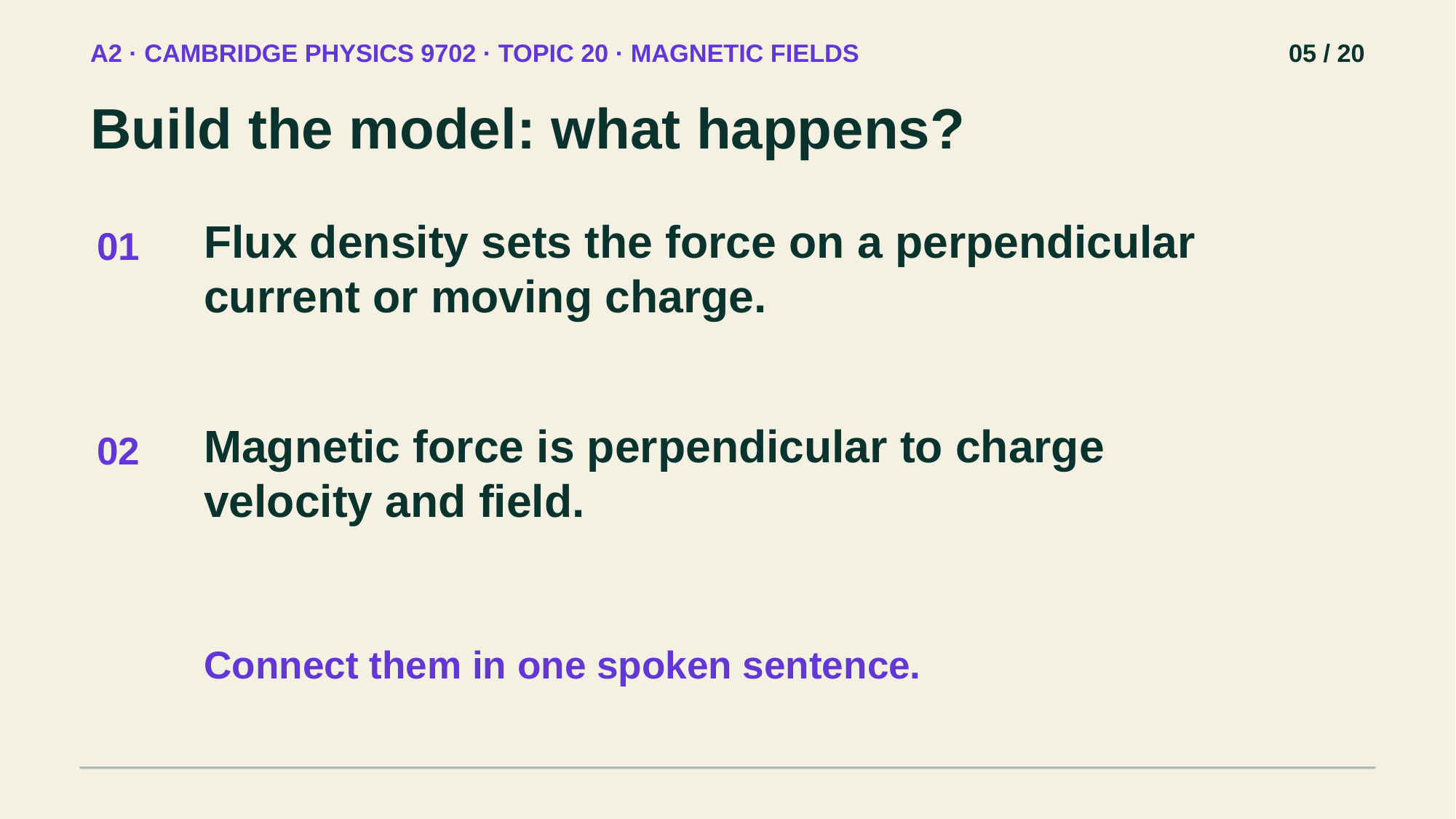

A2 · CAMBRIDGE PHYSICS 9702 · TOPIC 20 · MAGNETIC FIELDS
05 / 20
Build the model: what happens?
Flux density sets the force on a perpendicular current or moving charge.
01
Magnetic force is perpendicular to charge velocity and field.
02
Connect them in one spoken sentence.